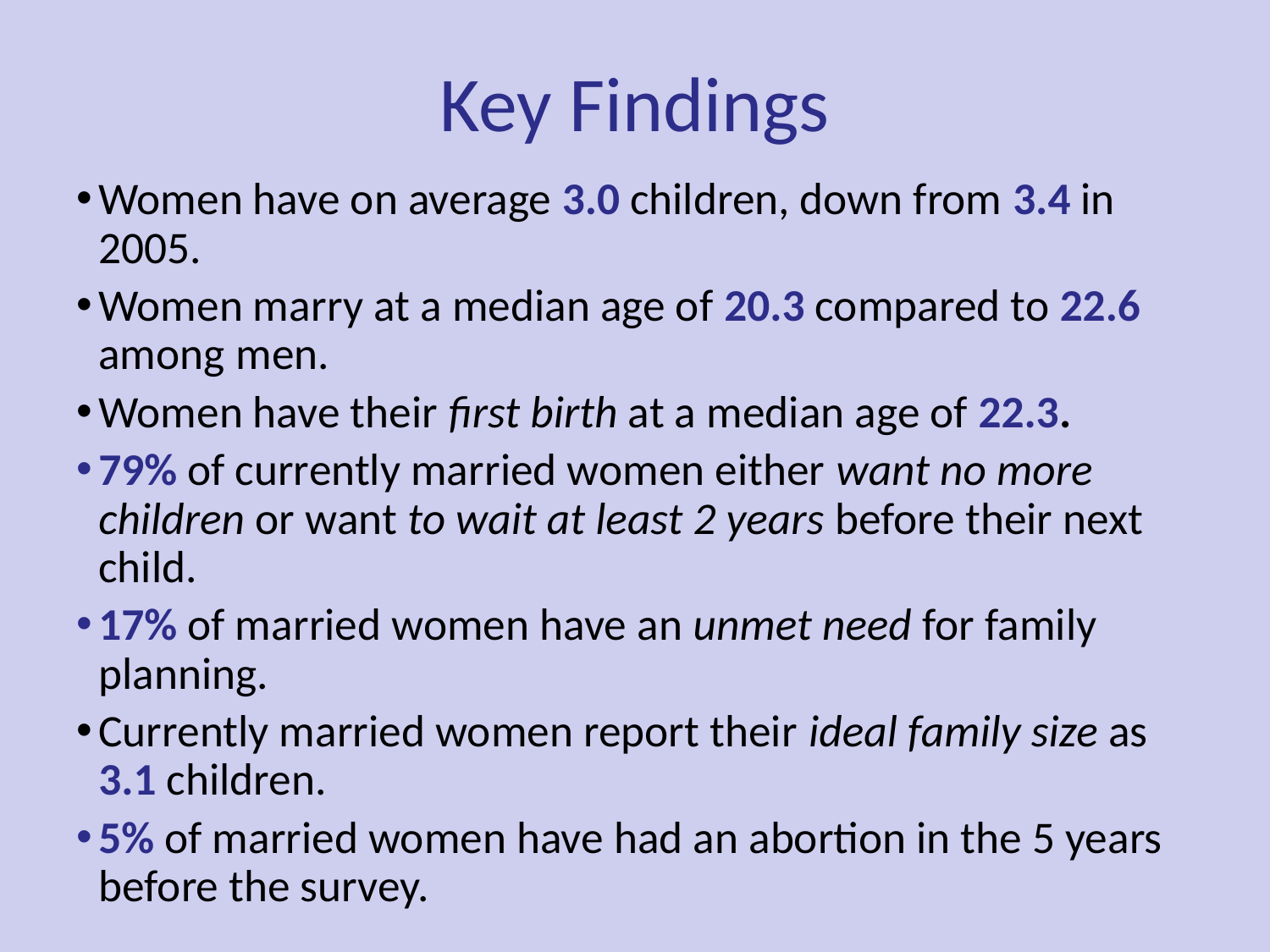

# Key Findings
Women have on average 3.0 children, down from 3.4 in 2005.
Women marry at a median age of 20.3 compared to 22.6 among men.
Women have their first birth at a median age of 22.3.
79% of currently married women either want no more children or want to wait at least 2 years before their next child.
17% of married women have an unmet need for family planning.
Currently married women report their ideal family size as 3.1 children.
5% of married women have had an abortion in the 5 years before the survey.